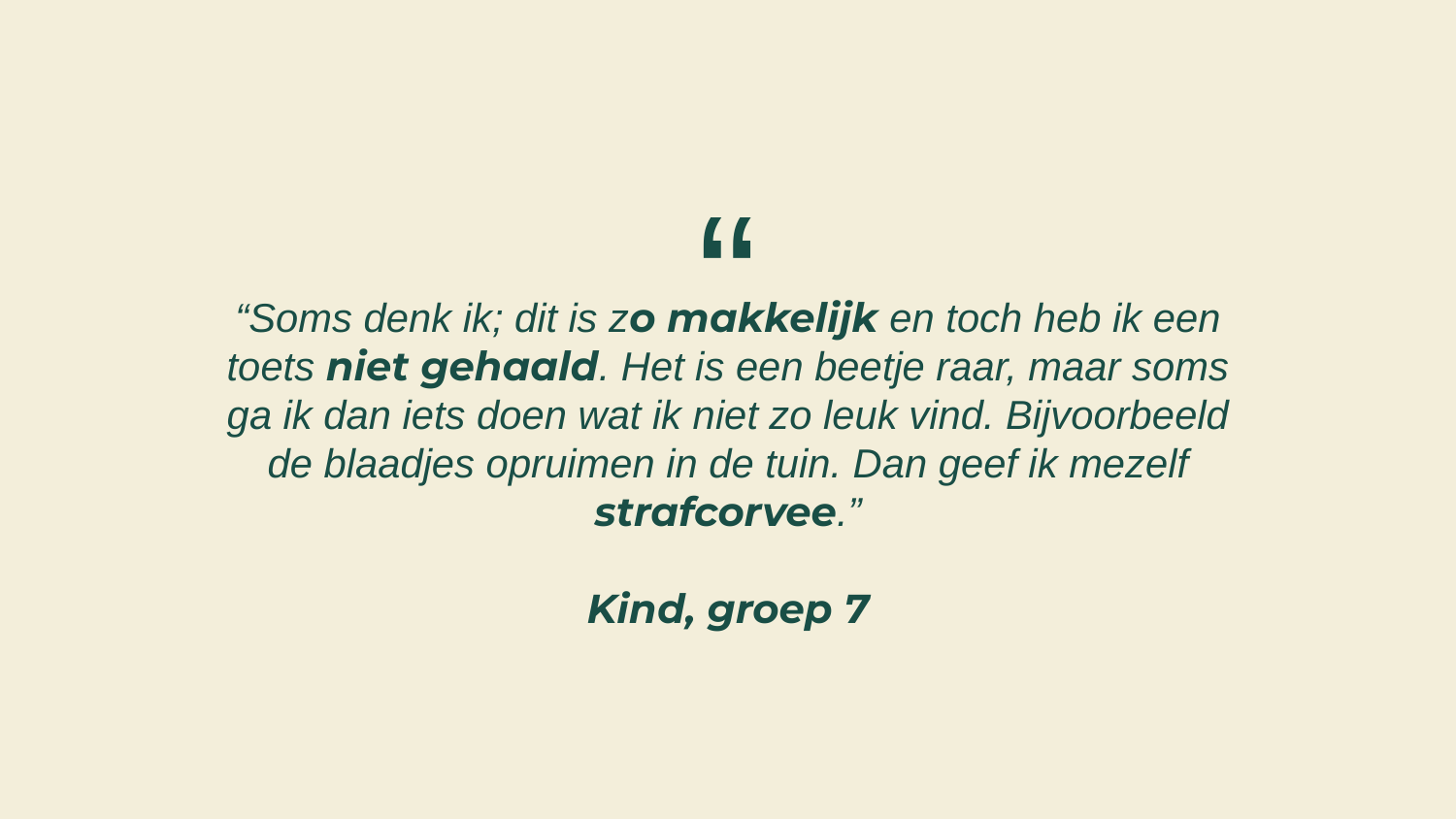

“
“Soms denk ik; dit is zo makkelijk en toch heb ik een toets niet gehaald. Het is een beetje raar, maar soms ga ik dan iets doen wat ik niet zo leuk vind. Bijvoorbeeld de blaadjes opruimen in de tuin. Dan geef ik mezelf strafcorvee.”

Kind, groep 7